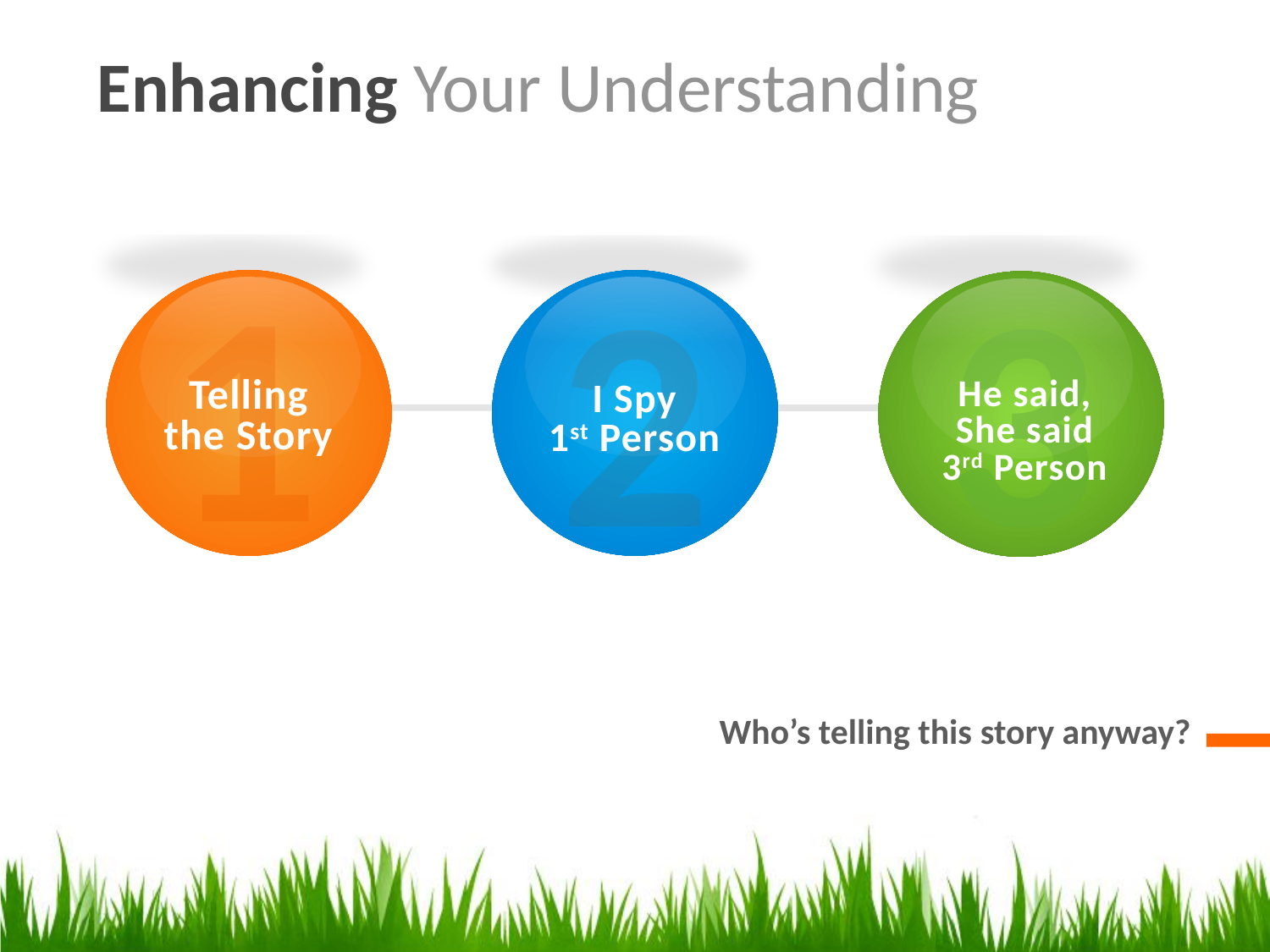

Enhancing Your Understanding
1

Telling
the Story
3

He said,
She said
3rd Person
2

I Spy
1st Person
Who’s telling this story anyway?